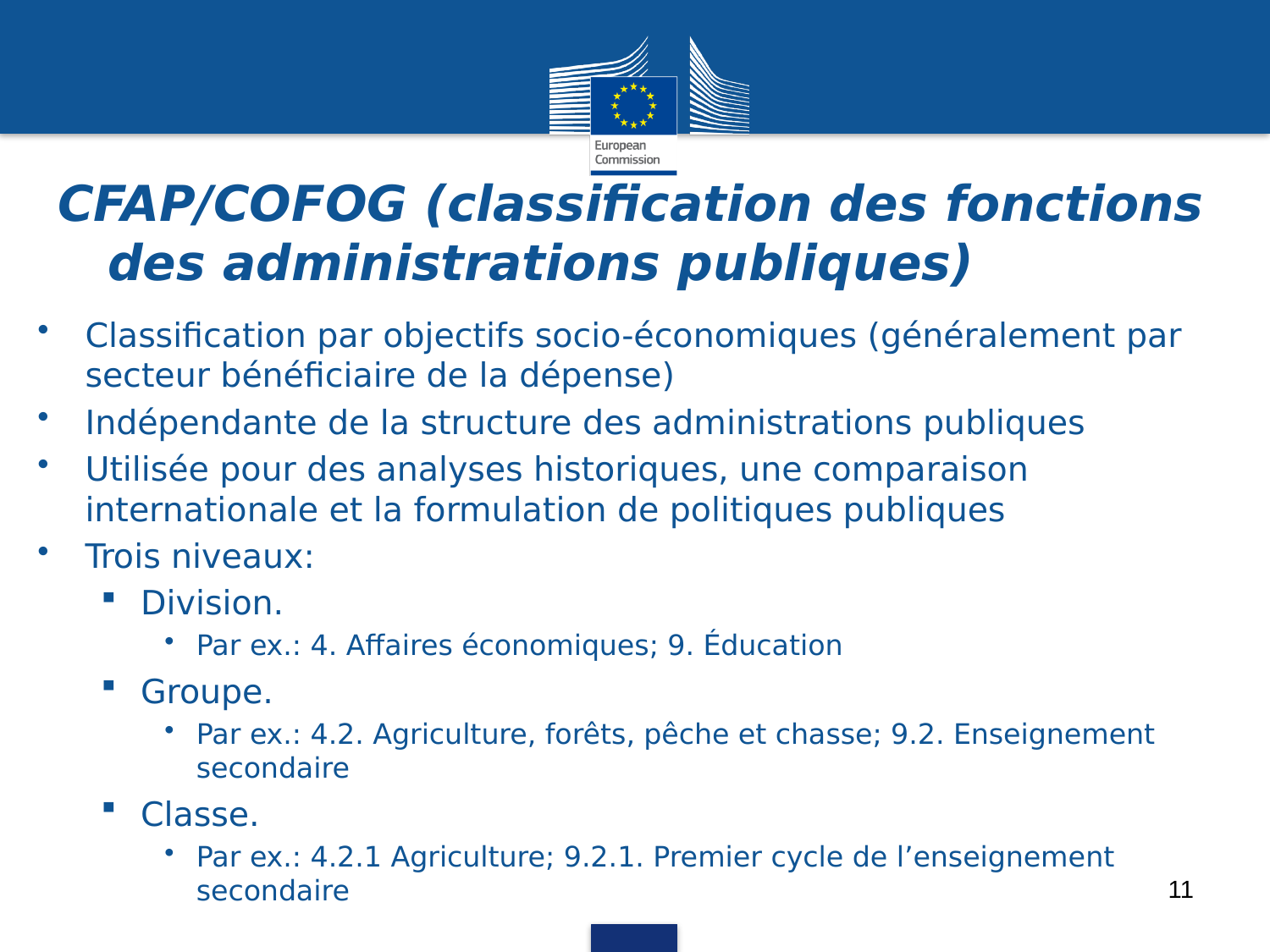

# CFAP/COFOG (classification des fonctions des administrations publiques)
Classification par objectifs socio-économiques (généralement par secteur bénéficiaire de la dépense)
Indépendante de la structure des administrations publiques
Utilisée pour des analyses historiques, une comparaison internationale et la formulation de politiques publiques
Trois niveaux:
Division.
Par ex.: 4. Affaires économiques; 9. Éducation
Groupe.
Par ex.: 4.2. Agriculture, forêts, pêche et chasse; 9.2. Enseignement secondaire
Classe.
Par ex.: 4.2.1 Agriculture; 9.2.1. Premier cycle de l’enseignement secondaire

11